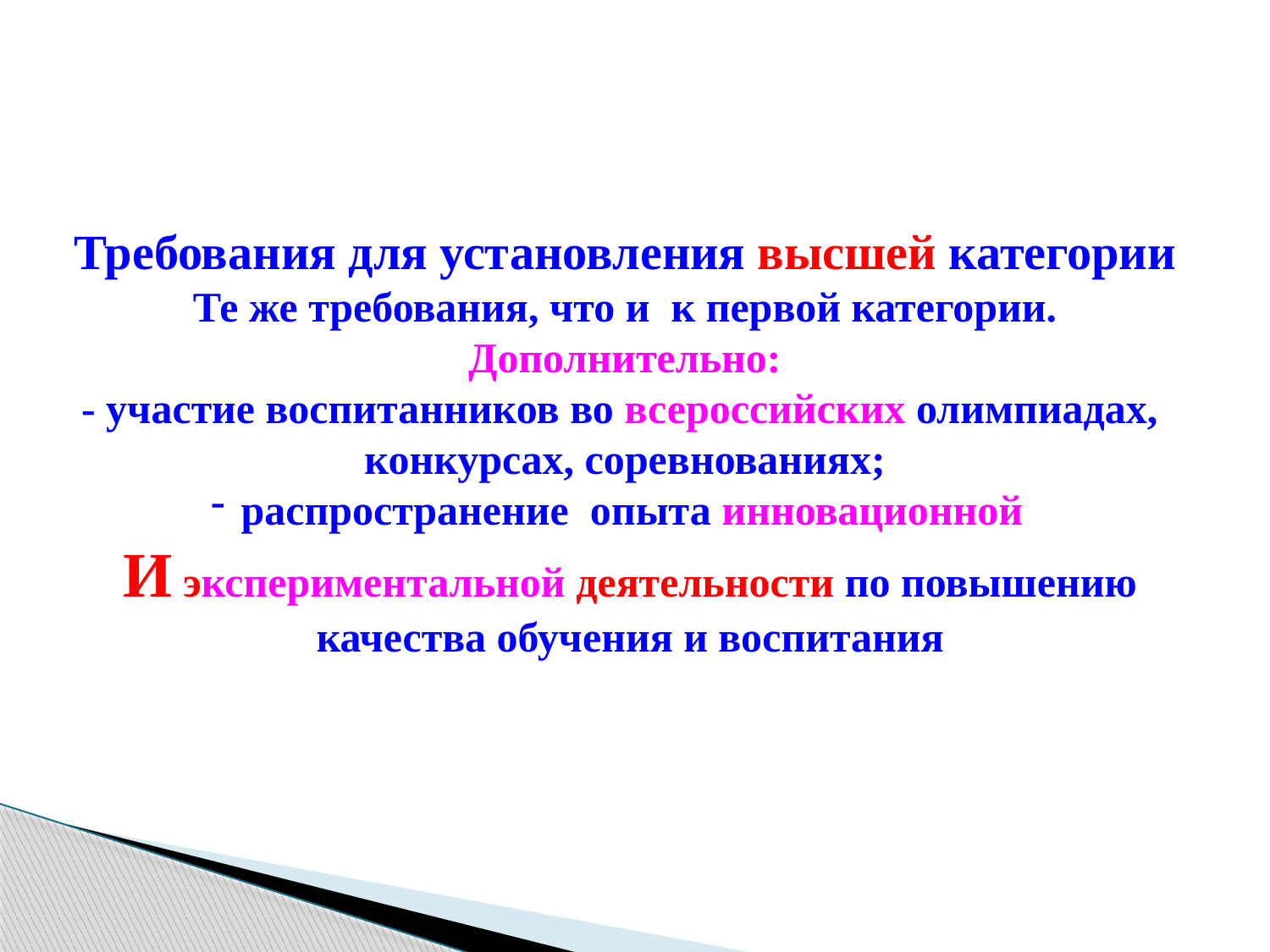

Требования для установления высшей категории
Те же требования, что и  к первой категории.
Дополнительно:
- участие воспитанников во всероссийских олимпиадах,
конкурсах, соревнованиях;
распространение  опыта инновационной
 И экспериментальной деятельности по повышению
 качества обучения и воспитания